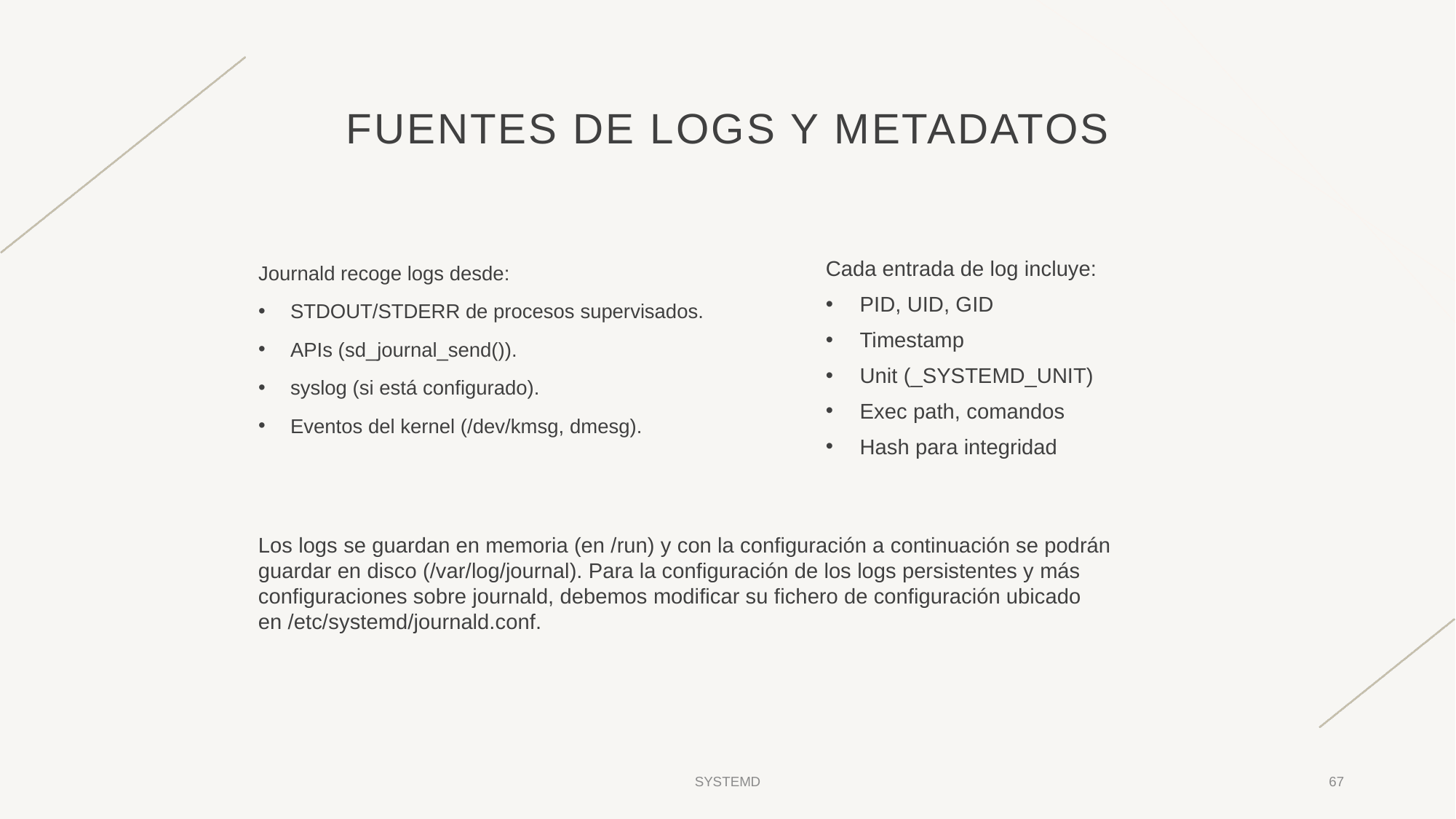

# Fuentes de logs y metadatos

Journald recoge logs desde:
STDOUT/STDERR de procesos supervisados.
APIs (sd_journal_send()).
syslog (si está configurado).
Eventos del kernel (/dev/kmsg, dmesg).

Cada entrada de log incluye:
PID, UID, GID
Timestamp
Unit (_SYSTEMD_UNIT)
Exec path, comandos
Hash para integridad

Los logs se guardan en memoria (en /run) y con la configuración a continuación se podrán guardar en disco (/var/log/journal). Para la configuración de los logs persistentes y más configuraciones sobre journald, debemos modificar su fichero de configuración ubicado en /etc/systemd/journald.conf.

SYSTEMD
67